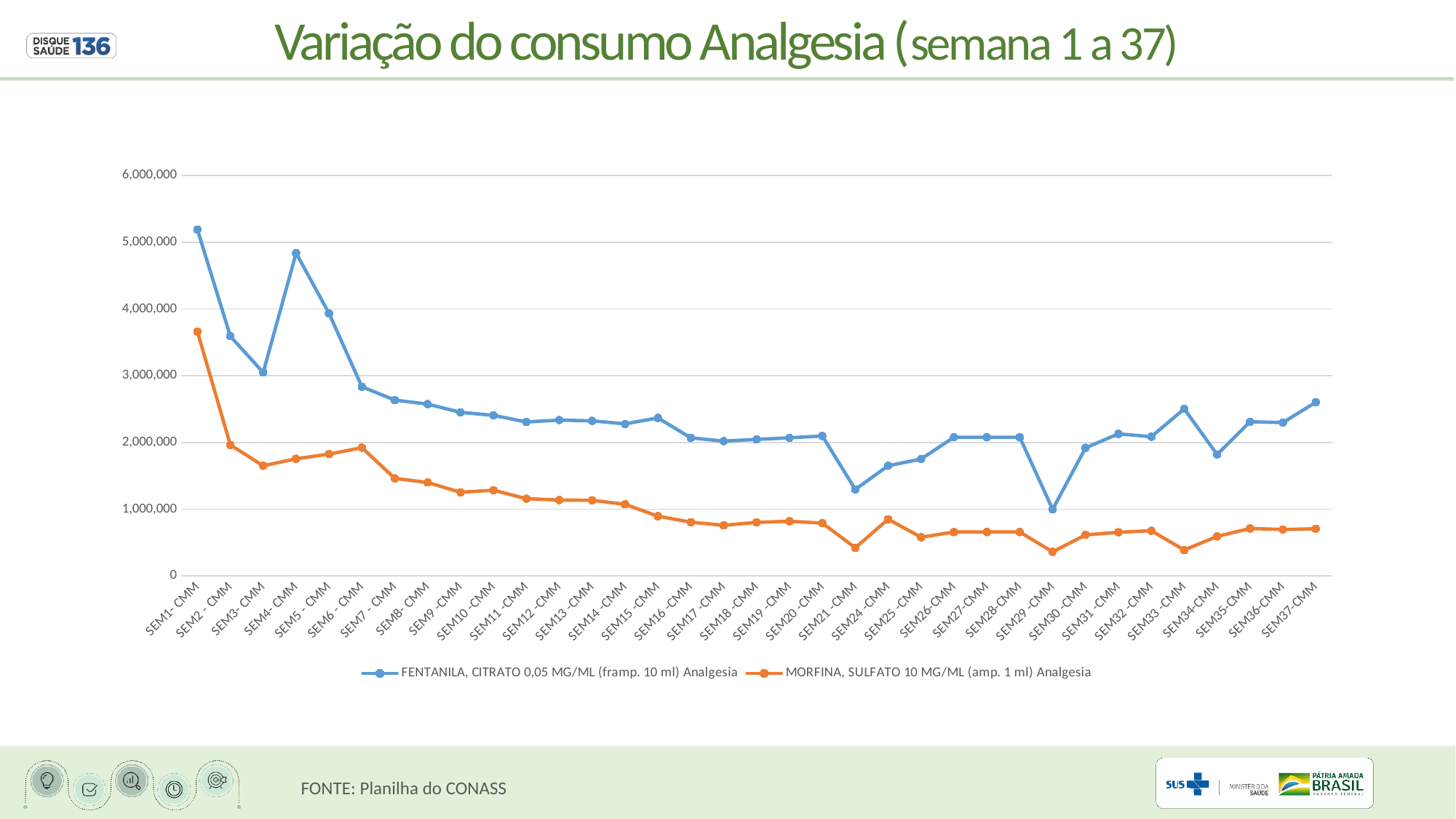

Variação do consumo Analgesia (semana 1 a 37)

### Chart

| Category | FENTANILA, CITRATO 0,05 MG/ML (framp. 10 ml) | MORFINA, SULFATO 10 MG/ML (amp. 1 ml) |
|---|---|---|
| SEM1- CMM | 5191956.0 | 3662307.0 |
| SEM2 - CMM | 3593279.0 | 1962899.0 |
| SEM3- CMM | 3048158.0347294994 | 1650560.948727841 |
| SEM4- CMM | 4837989.0 | 1755102.0 |
| SEM5 - CMM | 3935902.0 | 1825509.0 |
| SEM6 - CMM | 2834777.66 | 1921312.6600000001 |
| SEM7 - CMM | 2635506.378313397 | 1461302.0616585 |
| SEM8- CMM | 2575246.216 | 1399661.5699999998 |
| SEM9 -CMM | 2451588.0 | 1252805.0 |
| SEM10 -CMM | 2406323.0 | 1284282.0 |
| SEM11 -CMM | 2307044.0 | 1157384.0 |
| SEM12 -CMM | 2335997.0 | 1136391.0 |
| SEM13 -CMM | 2324072.0 | 1133300.0 |
| SEM14 -CMM | 2278510.0 | 1072101.0 |
| SEM15 -CMM | 2368413.0 | 895499.0 |
| SEM16 -CMM | 2068395.0 | 804693.0 |
| SEM17 -CMM | 2020384.0 | 757795.0 |
| SEM18 -CMM | 2044993.0 | 802464.0 |
| SEM19 -CMM | 2069978.0 | 819220.0 |
| SEM20 -CMM | 2096457.0 | 790768.0 |
| SEM21 -CMM | 1296215.0 | 420781.0 |
| SEM24 -CMM | 1650388.0 | 849764.0 |
| SEM25 -CMM | 1751739.0 | 579316.0 |
| SEM26-CMM | 2078033.0 | 657545.0 |
| SEM27-CMM | 2078033.0 | 657545.0 |
| SEM28-CMM | 2078033.0 | 657545.0 |
| SEM29 -CMM | 996848.0 | 360731.0 |
| SEM30 -CMM | 1918804.0 | 614505.0 |
| SEM31 -CMM | 2129032.0 | 654202.0 |
| SEM32 -CMM | 2085556.0 | 676930.0 |
| SEM33 -CMM | 2503867.0 | 387835.0 |
| SEM34-CMM | 1819271.0 | 591660.0 |
| SEM35-CMM | 2310424.0 | 710934.0 |
| SEM36-CMM | 2297572.0 | 695317.0 |
| SEM37-CMM | 2603358.0 | 706469.0 |
FONTE: Planilha do CONASS